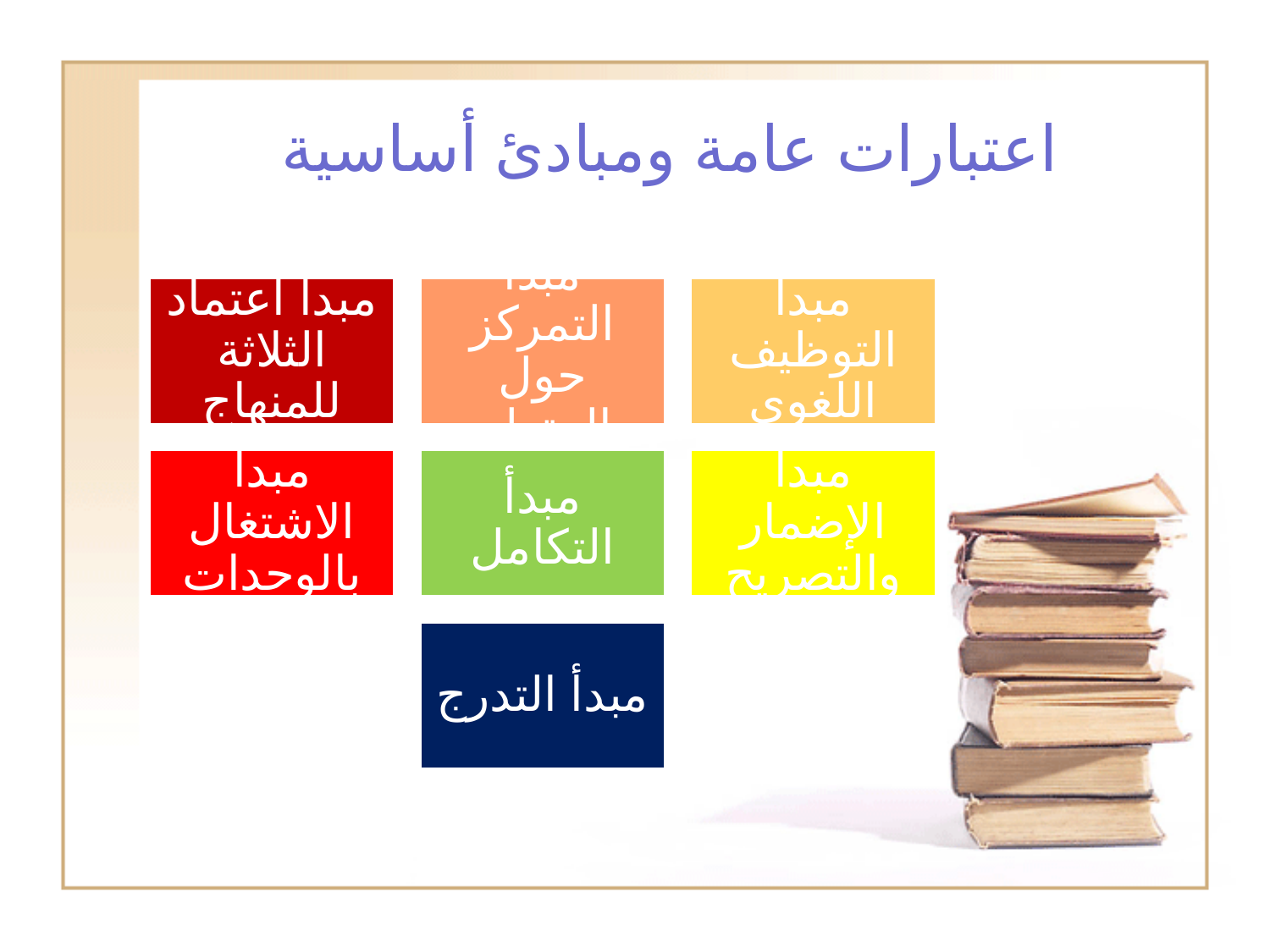

# اعتبارات عامة ومبادئ أساسية
مبدأ اعتماد الثلاثة للمنهاج
مبدأ التمركز حول المتعلم
مبدأ التوظيف اللغوي
مبدأ الاشتغال بالوحدات
مبدأ التكامل
مبدأ الإضمار والتصريح
مبدأ التدرج